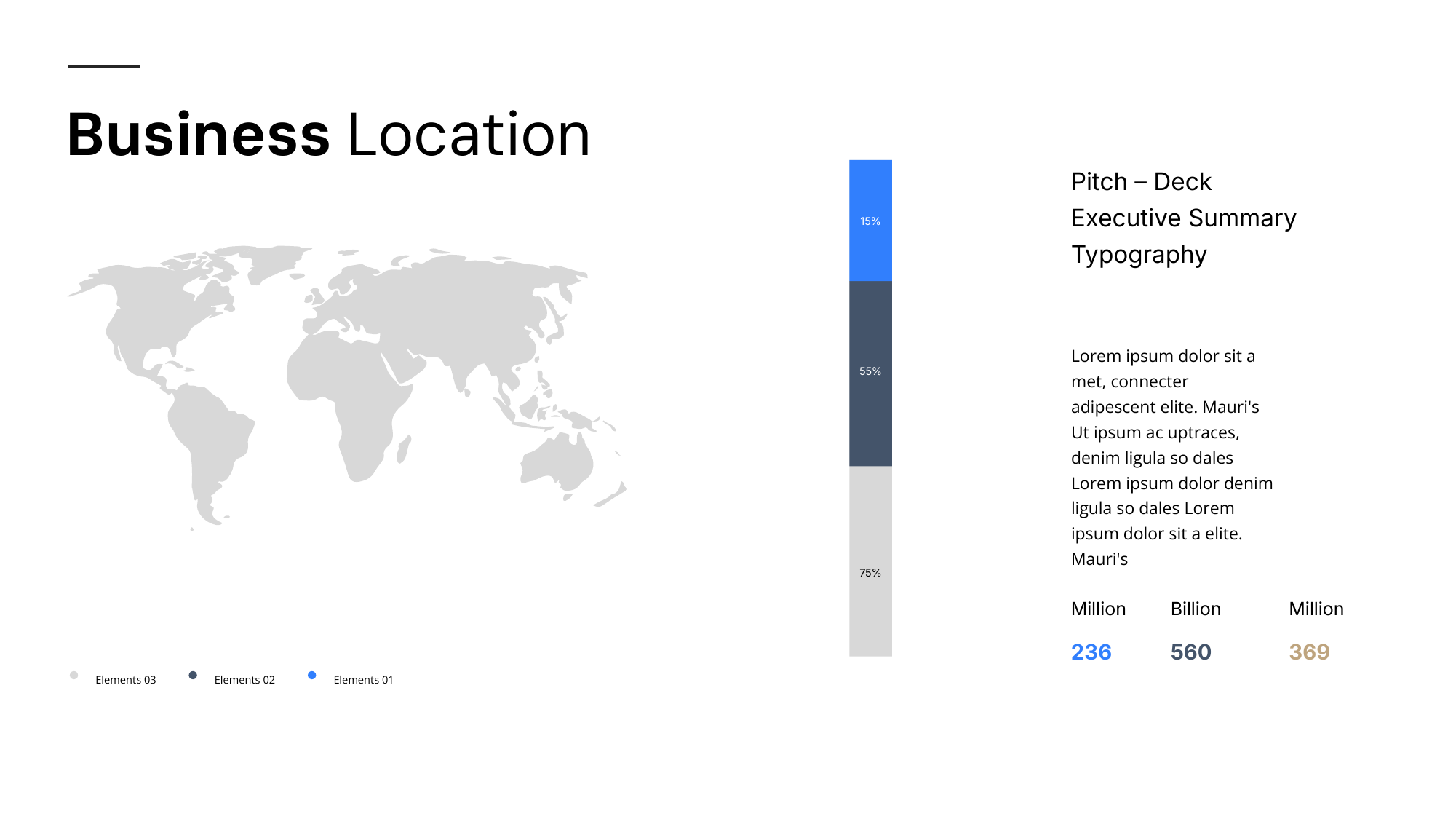

Business Location
Pitch – Deck Executive Summary Typography

15%

Lorem ipsum dolor sit a met, connecter adipescent elite. Mauri's Ut ipsum ac uptraces, denim ligula so dales Lorem ipsum dolor denim ligula so dales Lorem ipsum dolor sit a elite. Mauri's

55%

75%
Million
Billion
Million
236
560
369
Elements 03
Elements 02
Elements 01